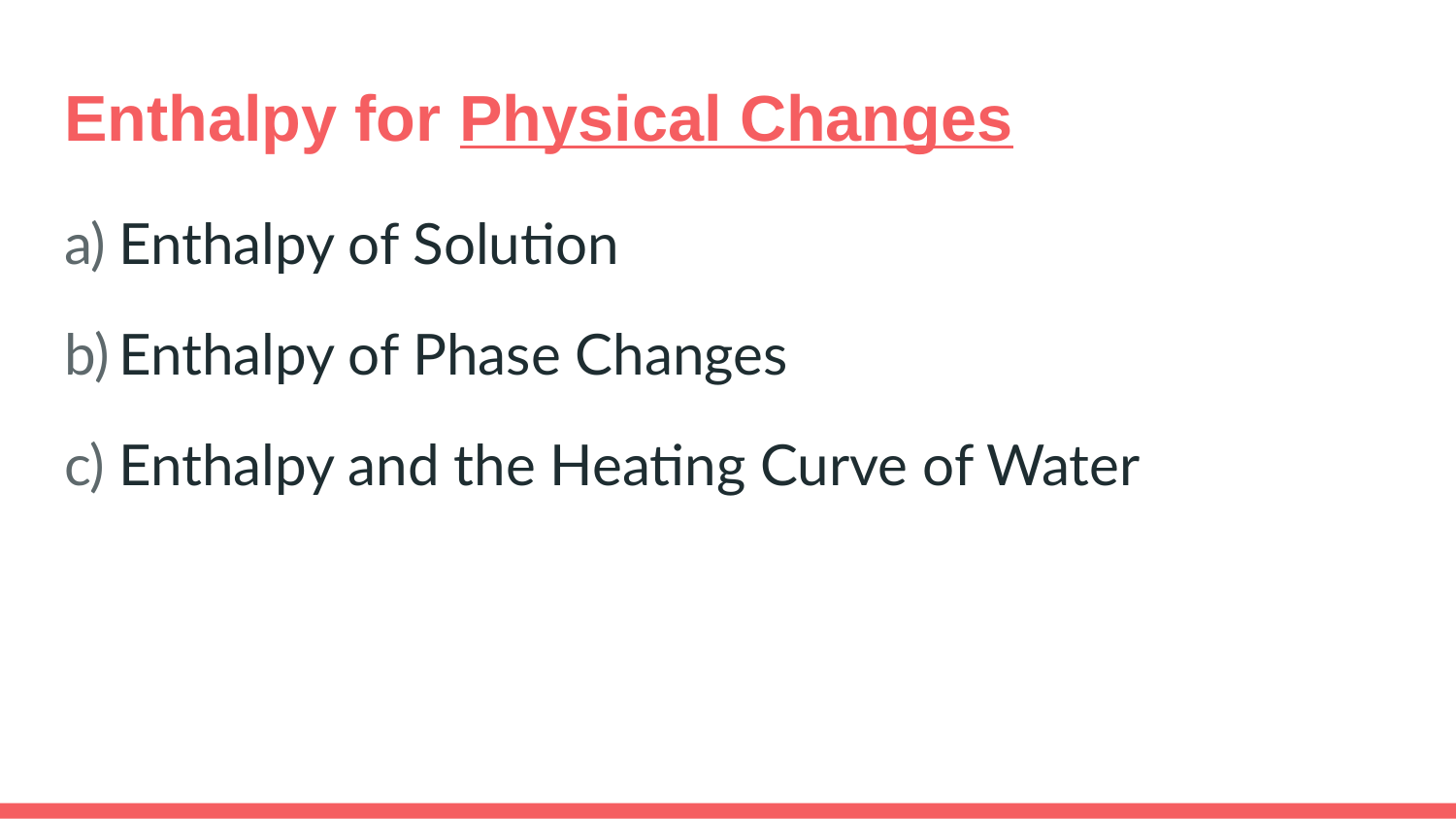

# Enthalpy for Physical Changes
Enthalpy of Solution
Enthalpy of Phase Changes
Enthalpy and the Heating Curve of Water